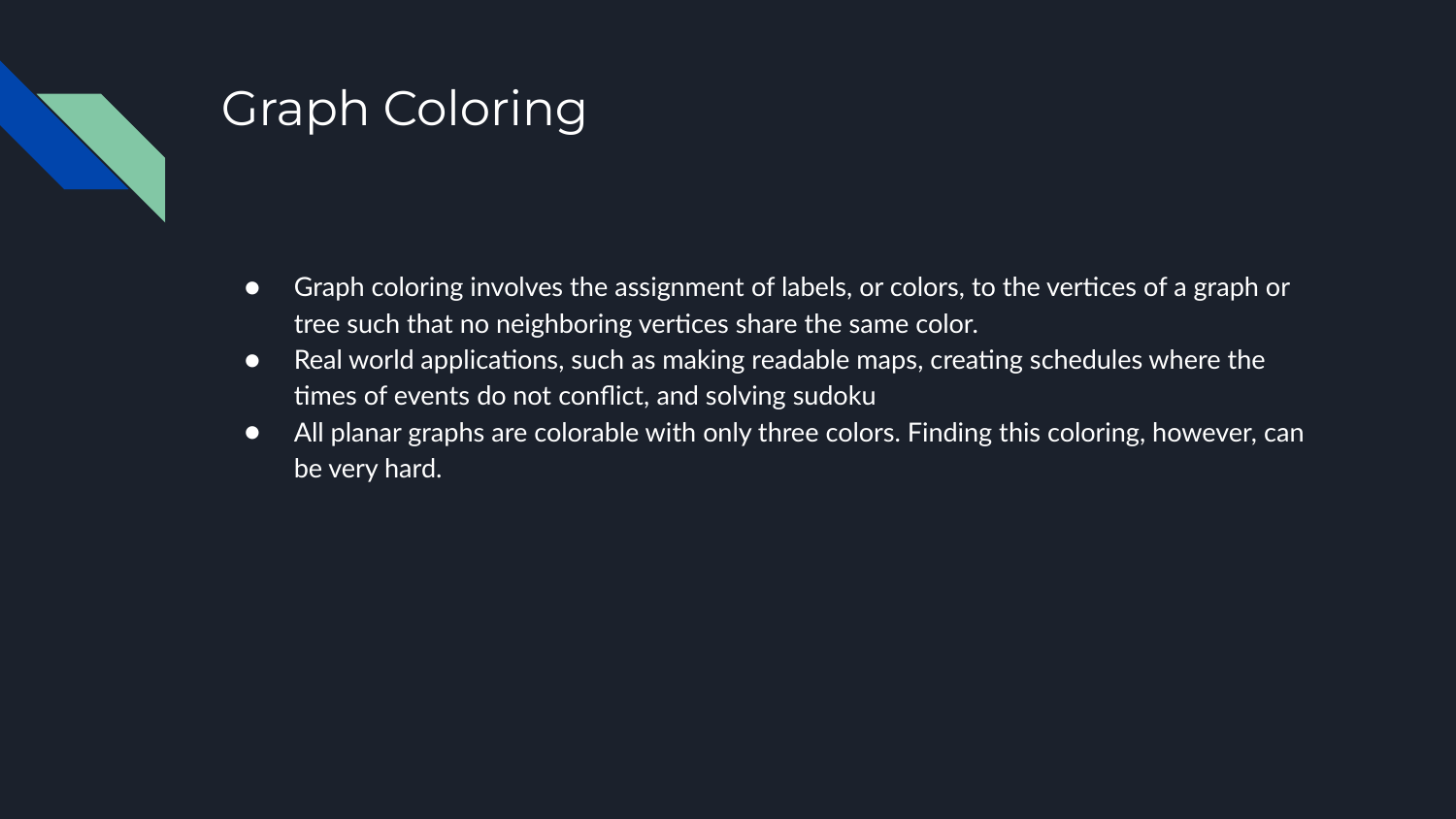

# Graph Coloring
Graph coloring involves the assignment of labels, or colors, to the vertices of a graph or tree such that no neighboring vertices share the same color.
Real world applications, such as making readable maps, creating schedules where the times of events do not conflict, and solving sudoku
All planar graphs are colorable with only three colors. Finding this coloring, however, can be very hard.